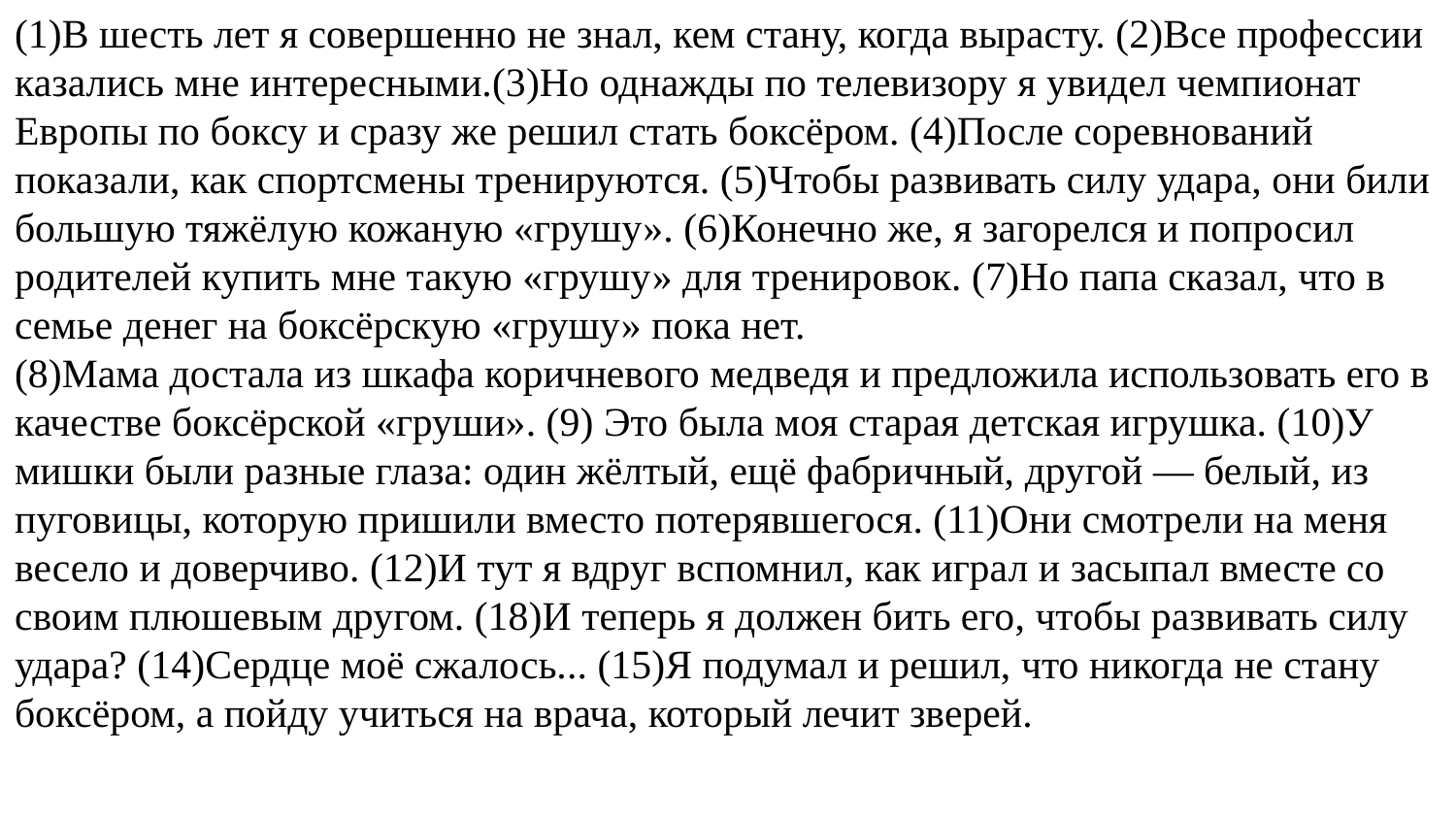

(1)В шесть лет я совершенно не знал, кем стану, когда вырасту. (2)Все профессии казались мне интересными.(3)Но однажды по телевизору я увидел чемпионат Европы по боксу и сразу же решил стать боксёром. (4)После соревнований показали, как спортсмены тренируются. (5)Чтобы развивать силу удара, они били большую тяжёлую кожаную «грушу». (6)Конечно же, я загорелся и попросил родителей купить мне такую «грушу» для тренировок. (7)Но папа сказал, что в семье денег на боксёрскую «грушу» пока нет.
(8)Мама достала из шкафа коричневого медведя и предложила использовать его в качестве боксёрской «груши». (9) Это была моя старая детская игрушка. (10)У мишки были разные глаза: один жёлтый, ещё фабричный, другой — белый, из пуговицы, которую пришили вместо потерявшегося. (11)Они смотрели на меня весело и доверчиво. (12)И тут я вдруг вспомнил, как играл и засыпал вместе со своим плюшевым другом. (18)И теперь я должен бить его, чтобы развивать силу удара? (14)Сердце моё сжалось... (15)Я подумал и решил, что никогда не стану боксёром, а пойду учиться на врача, который лечит зверей.